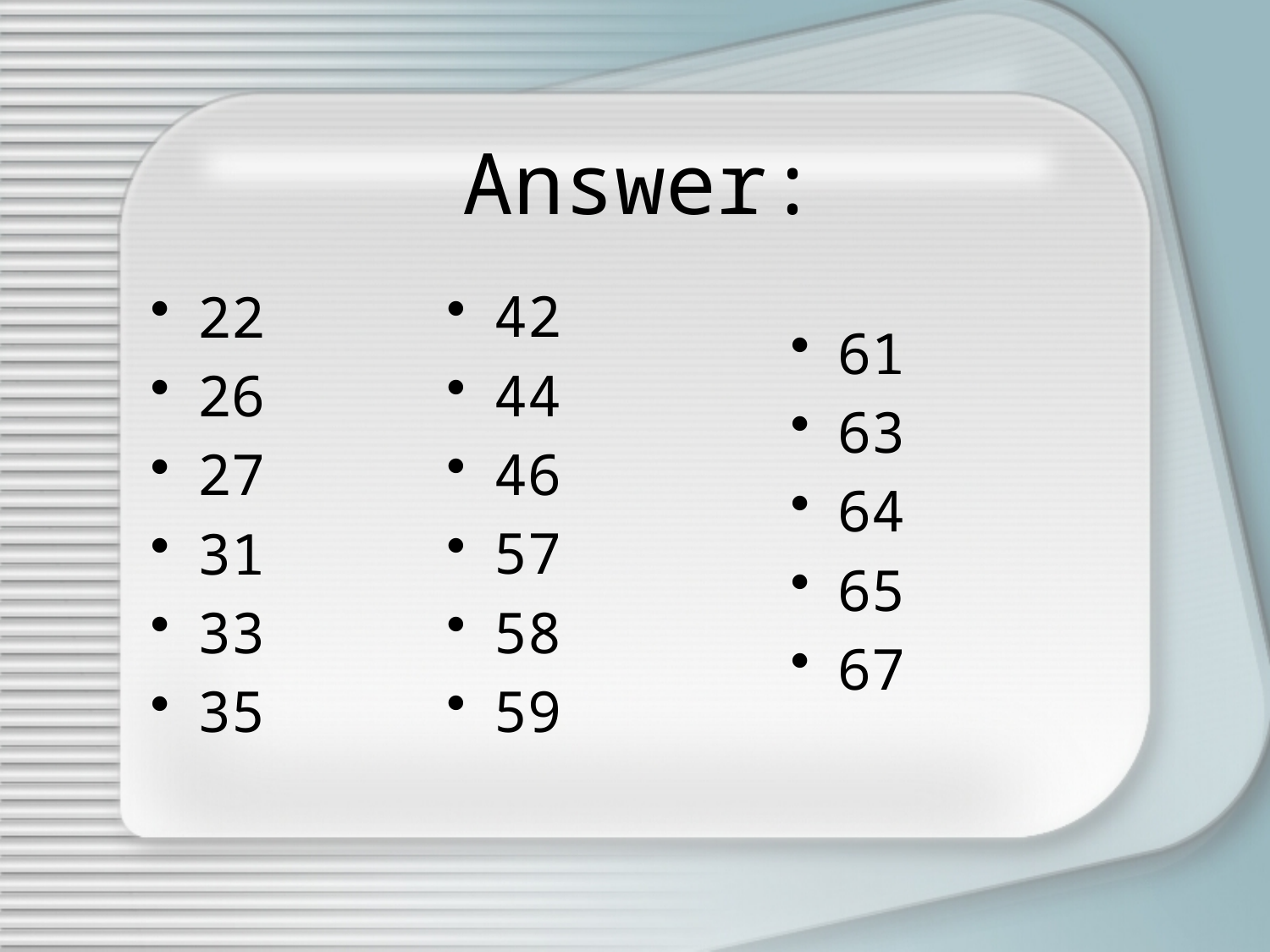

# Answer:

61
63
64
65
67
22
26
27
31
33
35

42
44
46
57
58
59